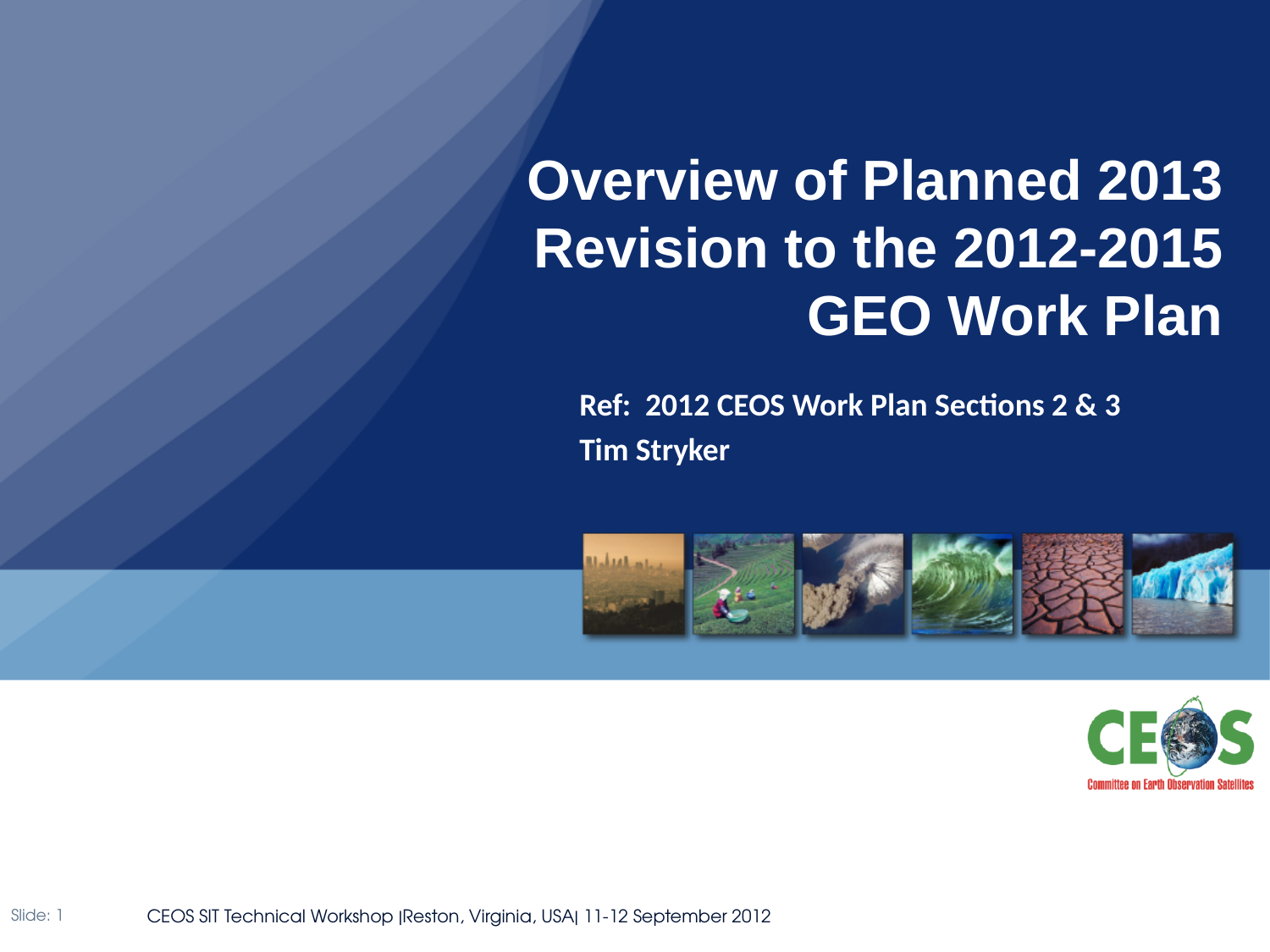

# Overview of Planned 2013 Revision to the 2012-2015 GEO Work Plan
Ref:  2012 CEOS Work Plan Sections 2 & 3
Tim Stryker